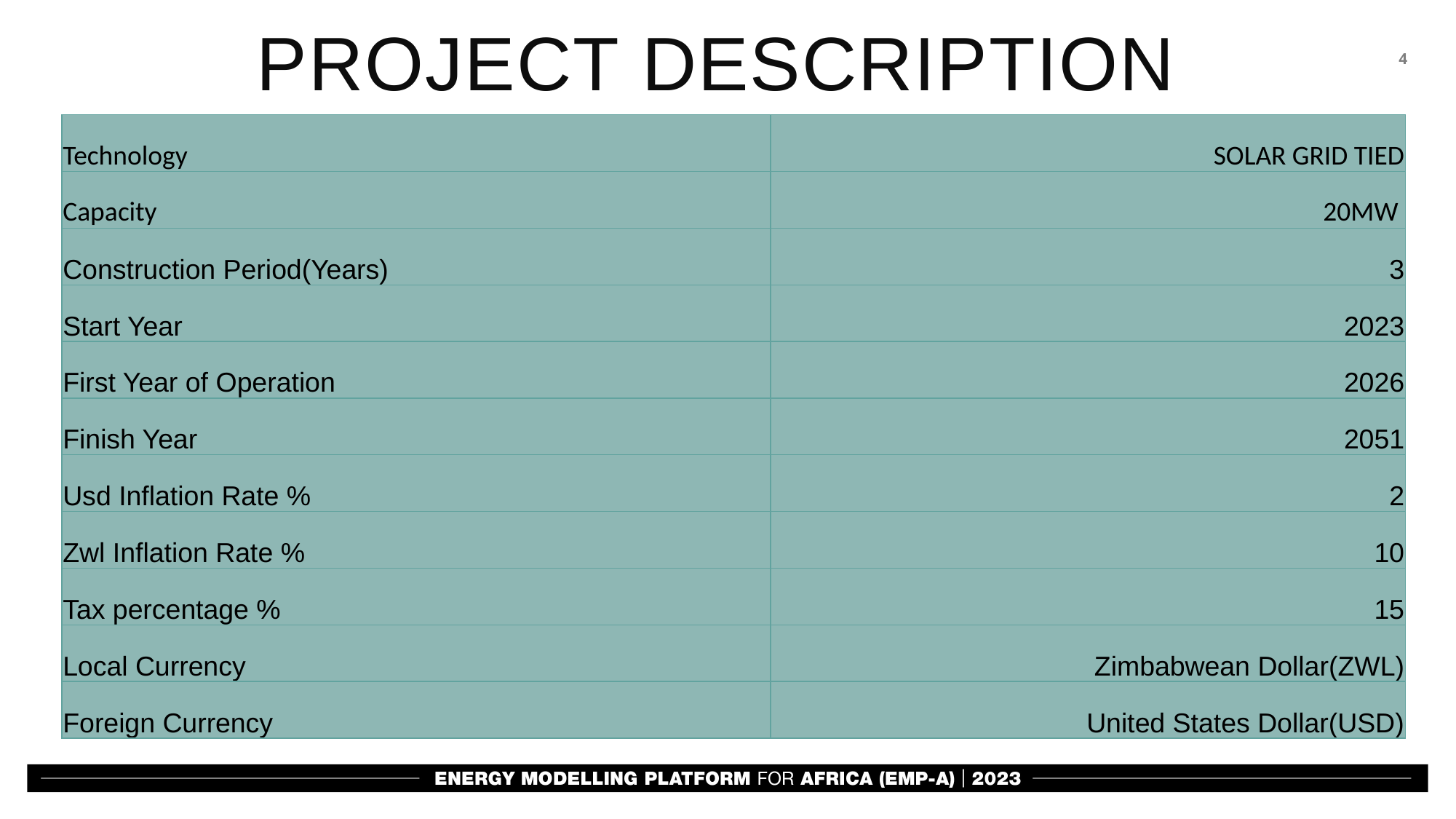

# Project Description
| Technology | SOLAR GRID TIED |
| --- | --- |
| Capacity | 20MW |
| Construction Period(Years) | 3 |
| Start Year | 2023 |
| First Year of Operation | 2026 |
| Finish Year | 2051 |
| Usd Inflation Rate % | 2 |
| Zwl Inflation Rate % | 10 |
| Tax percentage % | 15 |
| Local Currency | Zimbabwean Dollar(ZWL) |
| Foreign Currency | United States Dollar(USD) |